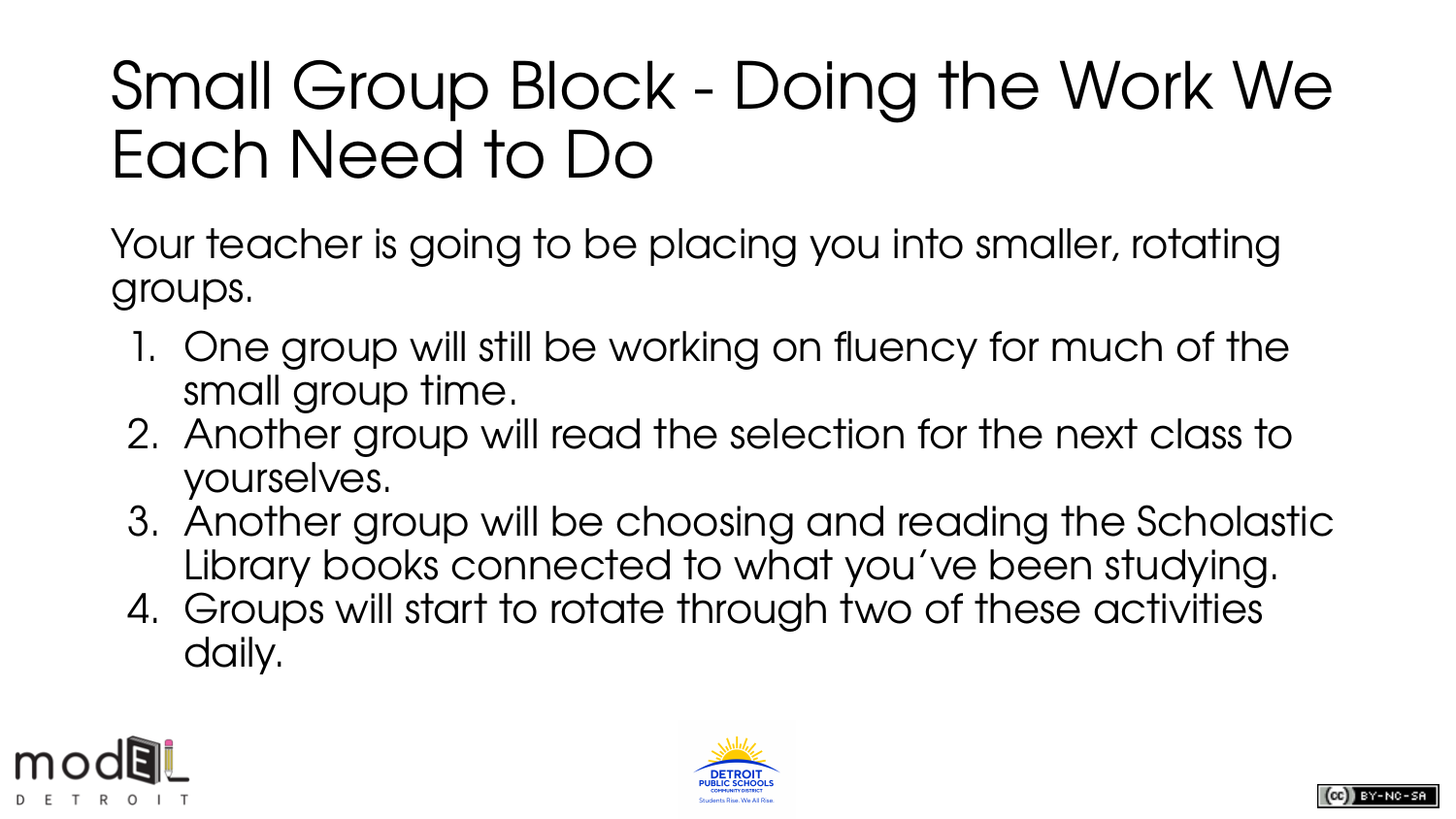

# Small Group Block - Doing the Work We Each Need to Do
Your teacher is going to be placing you into smaller, rotating groups.
One group will still be working on fluency for much of the small group time.
Another group will read the selection for the next class to yourselves.
Another group will be choosing and reading the Scholastic Library books connected to what you’ve been studying.
Groups will start to rotate through two of these activities daily.